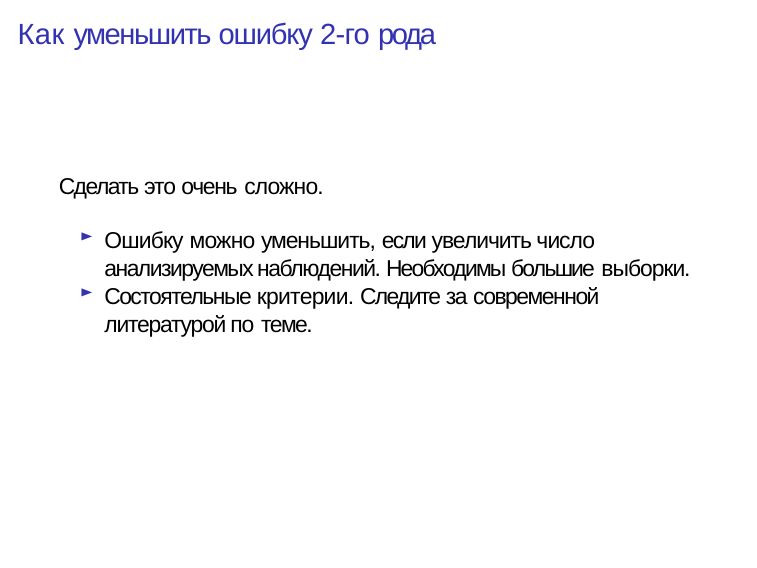

# Как уменьшить ошибку 2-го рода
Сделать это очень сложно.

Ошибку можно уменьшить, если увеличить число  анализируемых наблюдений. Необходимы большие выборки.
Состоятельные критерии. Следите за современной  литературой по теме.